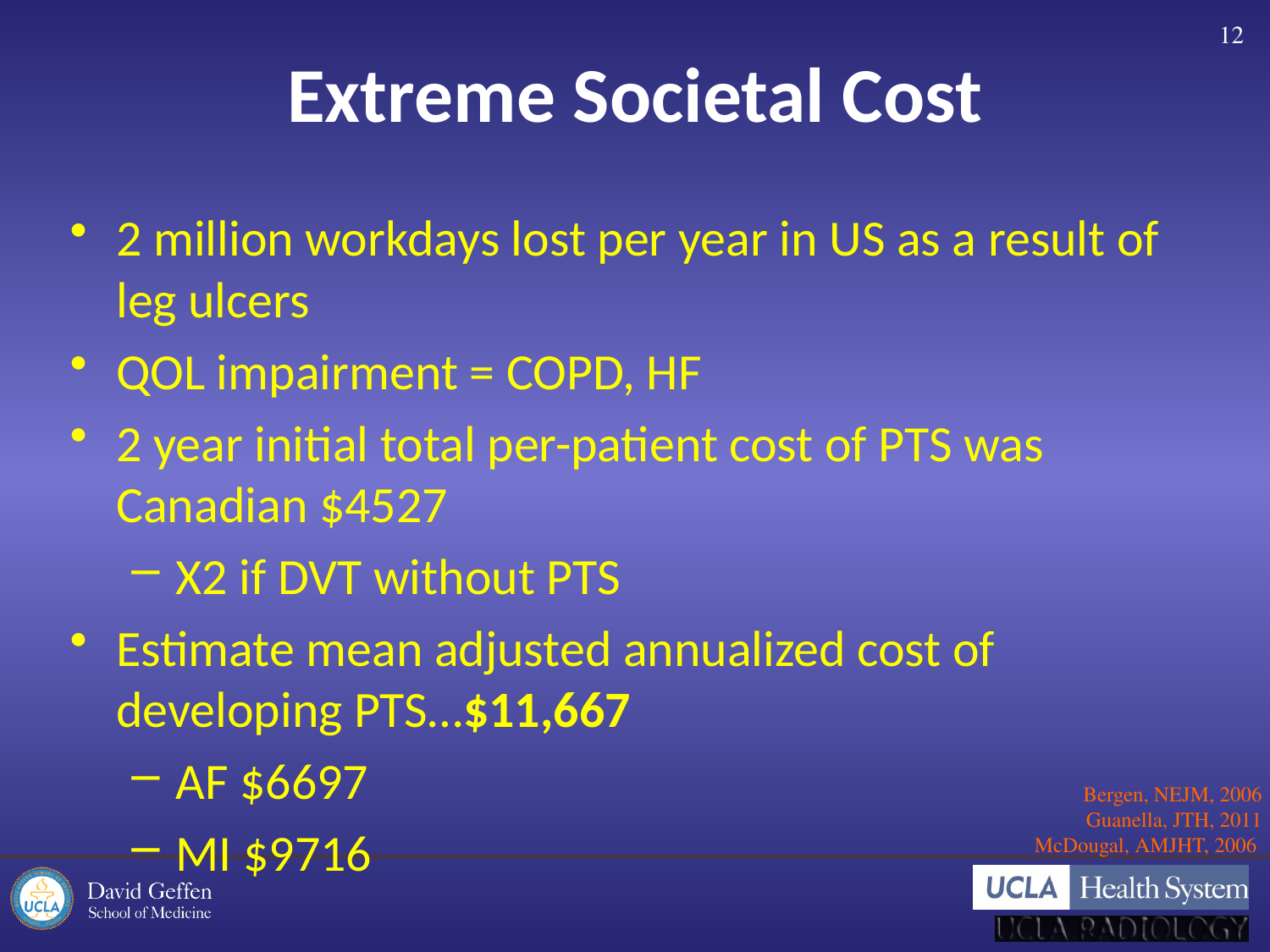

12
# Extreme Societal Cost
2 million workdays lost per year in US as a result of leg ulcers
QOL impairment = COPD, HF
2 year initial total per-patient cost of PTS was Canadian $4527
X2 if DVT without PTS
Estimate mean adjusted annualized cost of developing PTS…$11,667
AF $6697
MI $9716
Bergen, NEJM, 2006
Guanella, JTH, 2011
McDougal, AMJHT, 2006